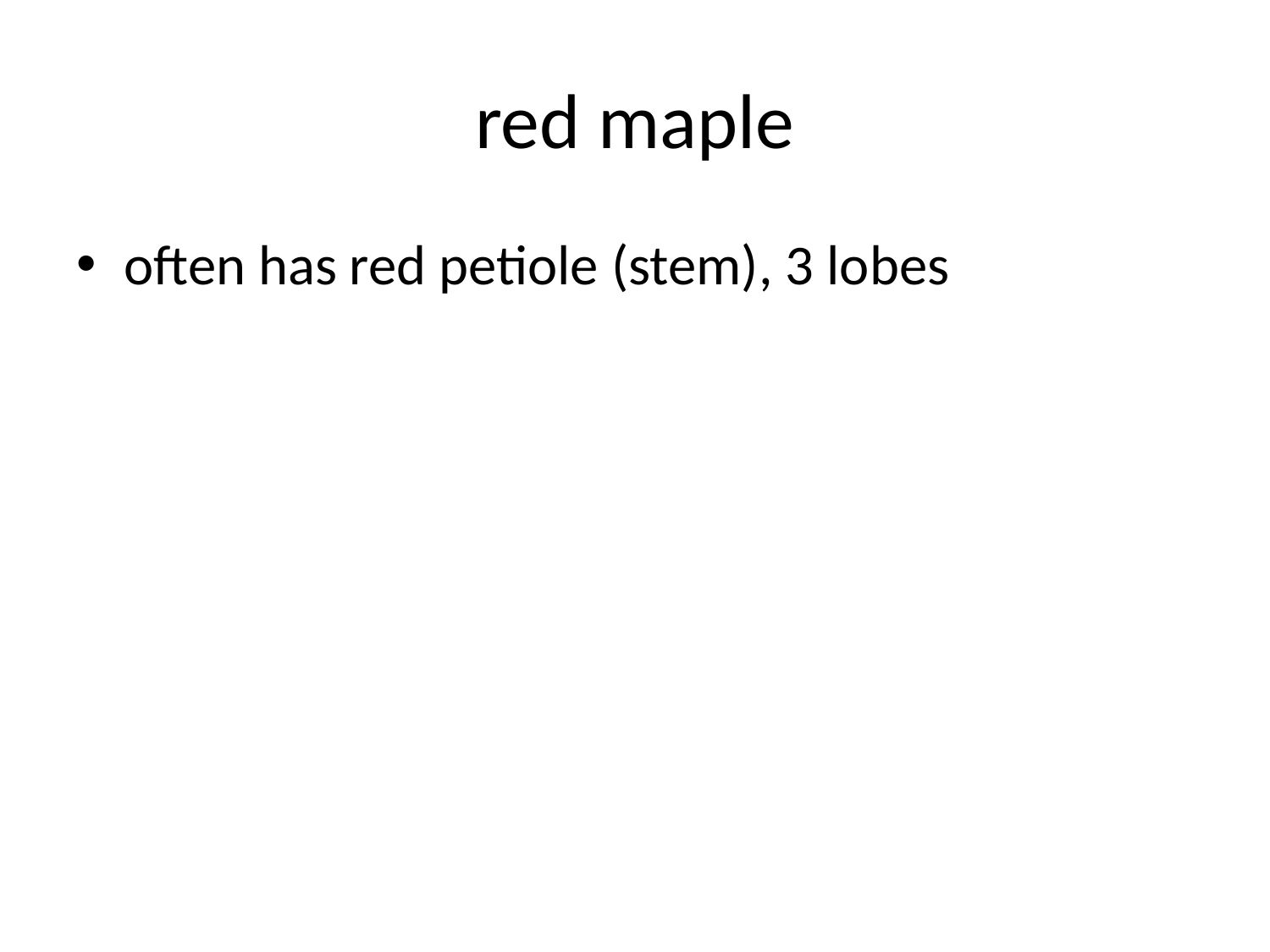

# red maple
often has red petiole (stem), 3 lobes